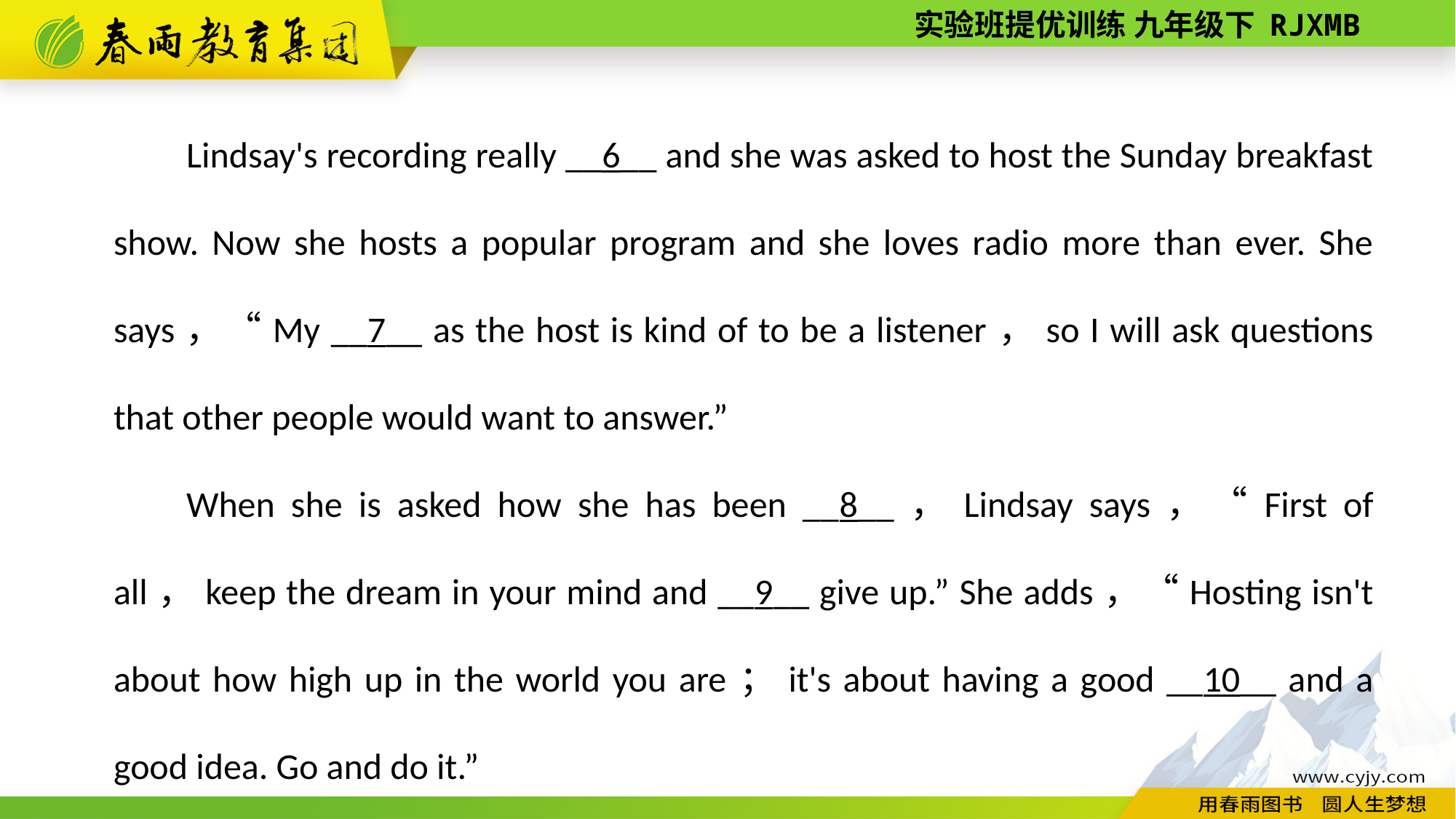

Lindsay's recording really __6__ and she was asked to host the Sunday breakfast show. Now she hosts a popular program and she loves radio more than ever. She says，“My __7__ as the host is kind of to be a listener，so I will ask questions that other people would want to answer.”
When she is asked how she has been __8__，Lindsay says，“First of all，keep the dream in your mind and __9__ give up.” She adds，“Hosting isn't about how high up in the world you are；it's about having a good __10__ and a good idea. Go and do it.”